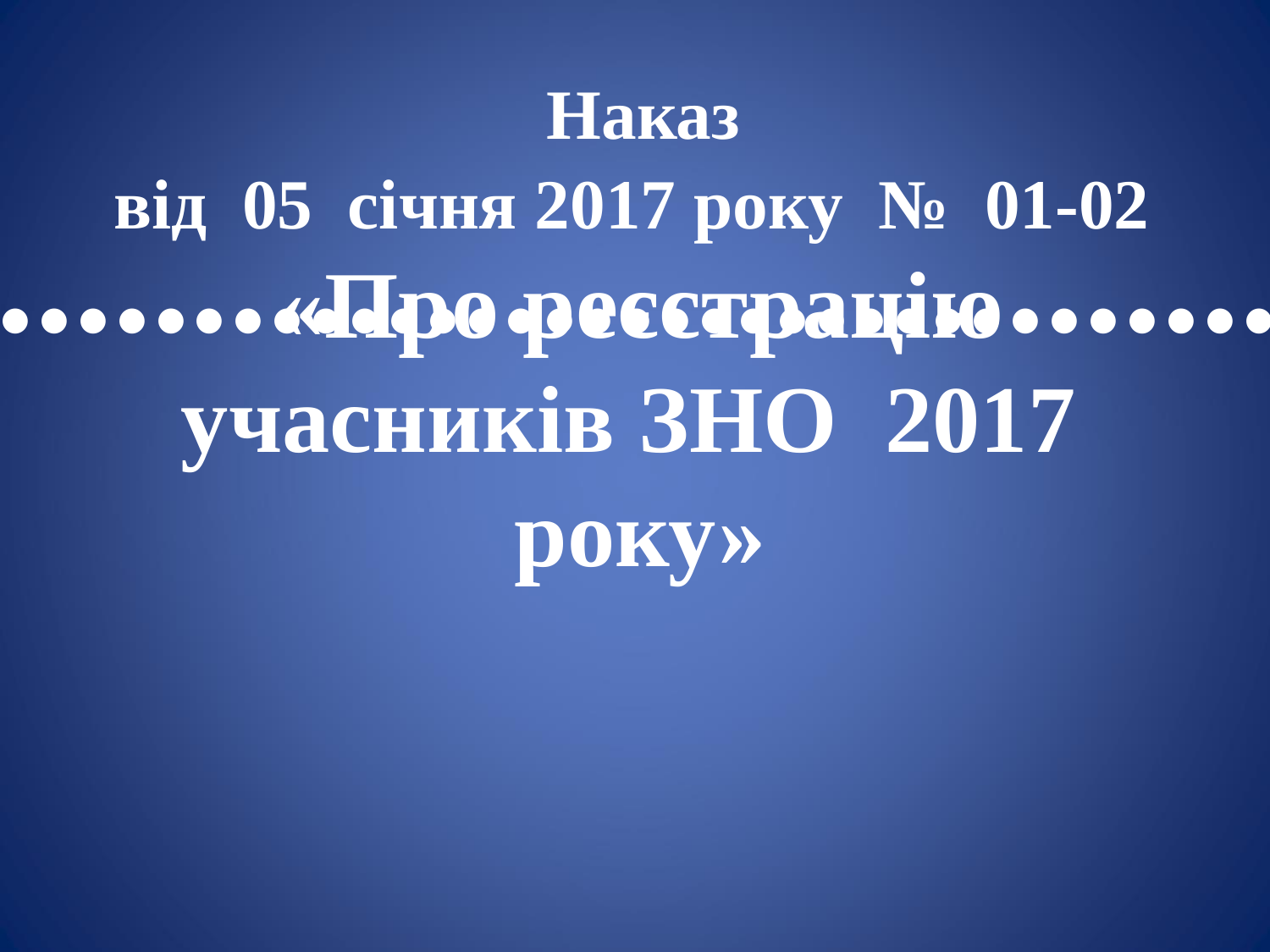

Наказ
від  05  січня 2017 року  №  01-02
«Про реєстрацію учасників ЗНО  2017  року»
••••••••••••••••••••••••••••••••••